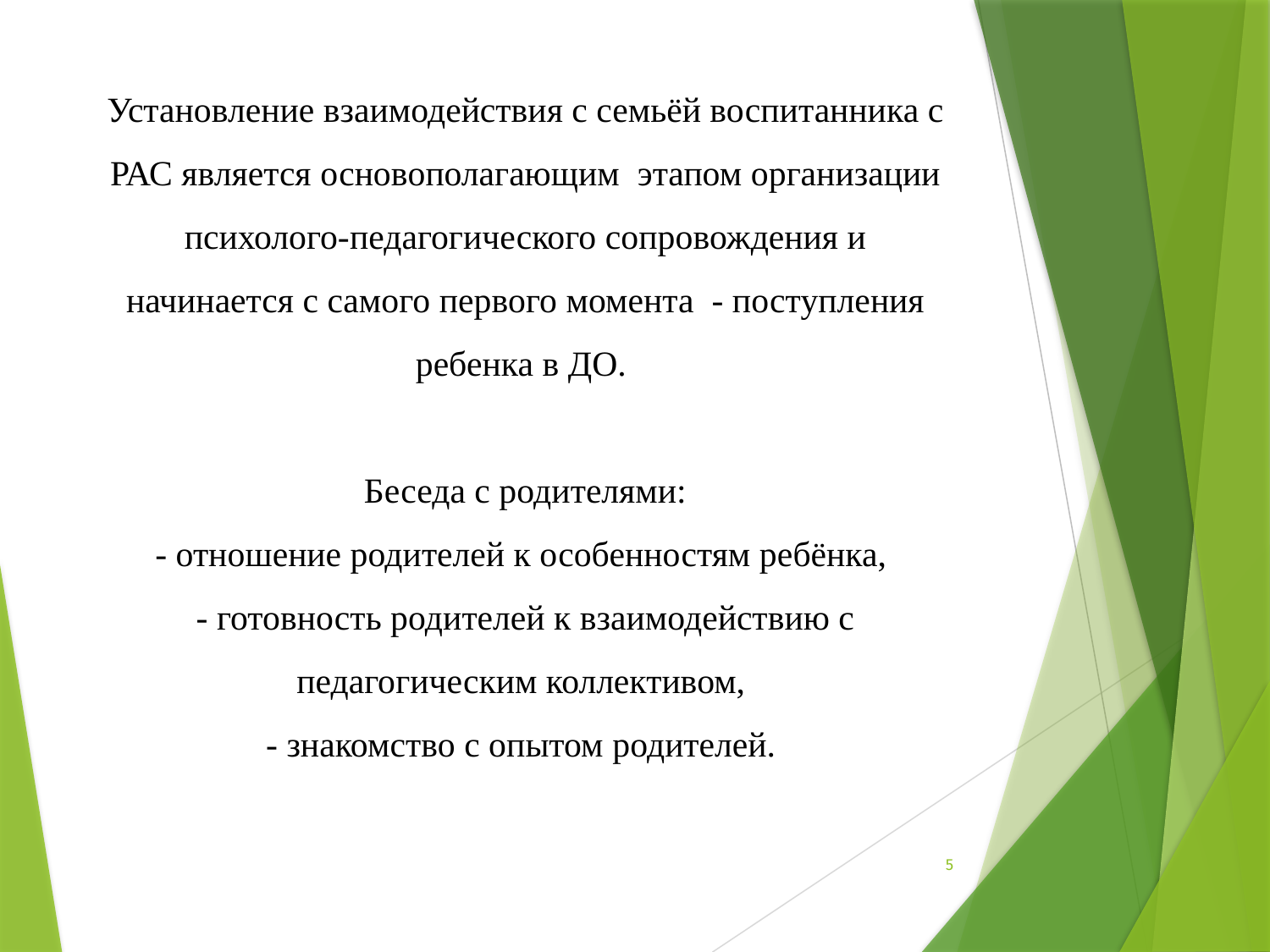

# Установление взаимодействия с семьёй воспитанника с РАС является основополагающим  этапом организации психолого-педагогического сопровождения и начинается с самого первого момента  - поступления ребенка в ДО. Беседа с родителями: - отношение родителей к особенностям ребёнка, - готовность родителей к взаимодействию с педагогическим коллективом, - знакомство с опытом родителей.

5